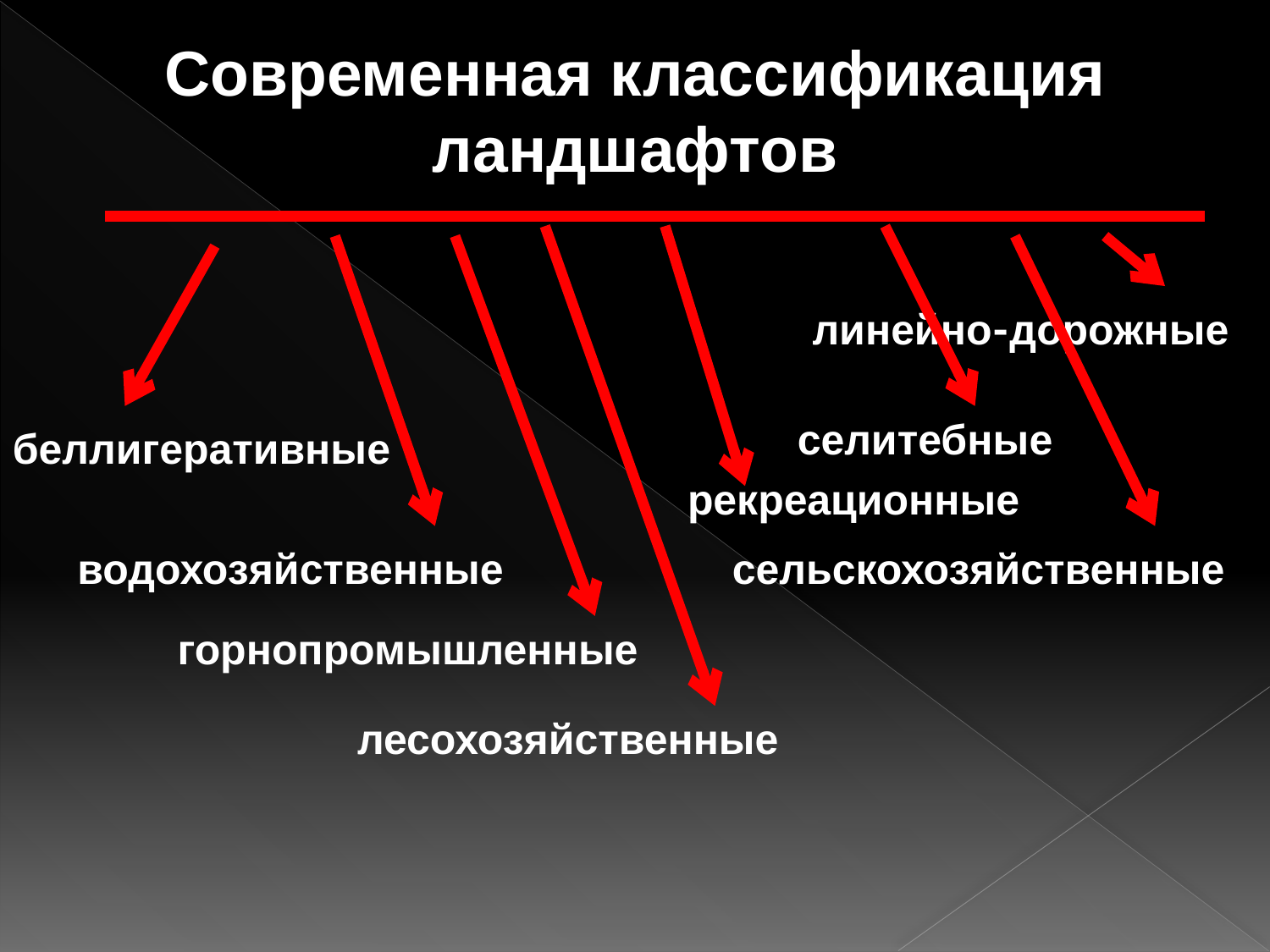

Современная классификация ландшафтов
линейно-дорожные
селитебные
беллигеративные
рекреационные
водохозяйственные
сельскохозяйственные
горнопромышленные
лесохозяйственные